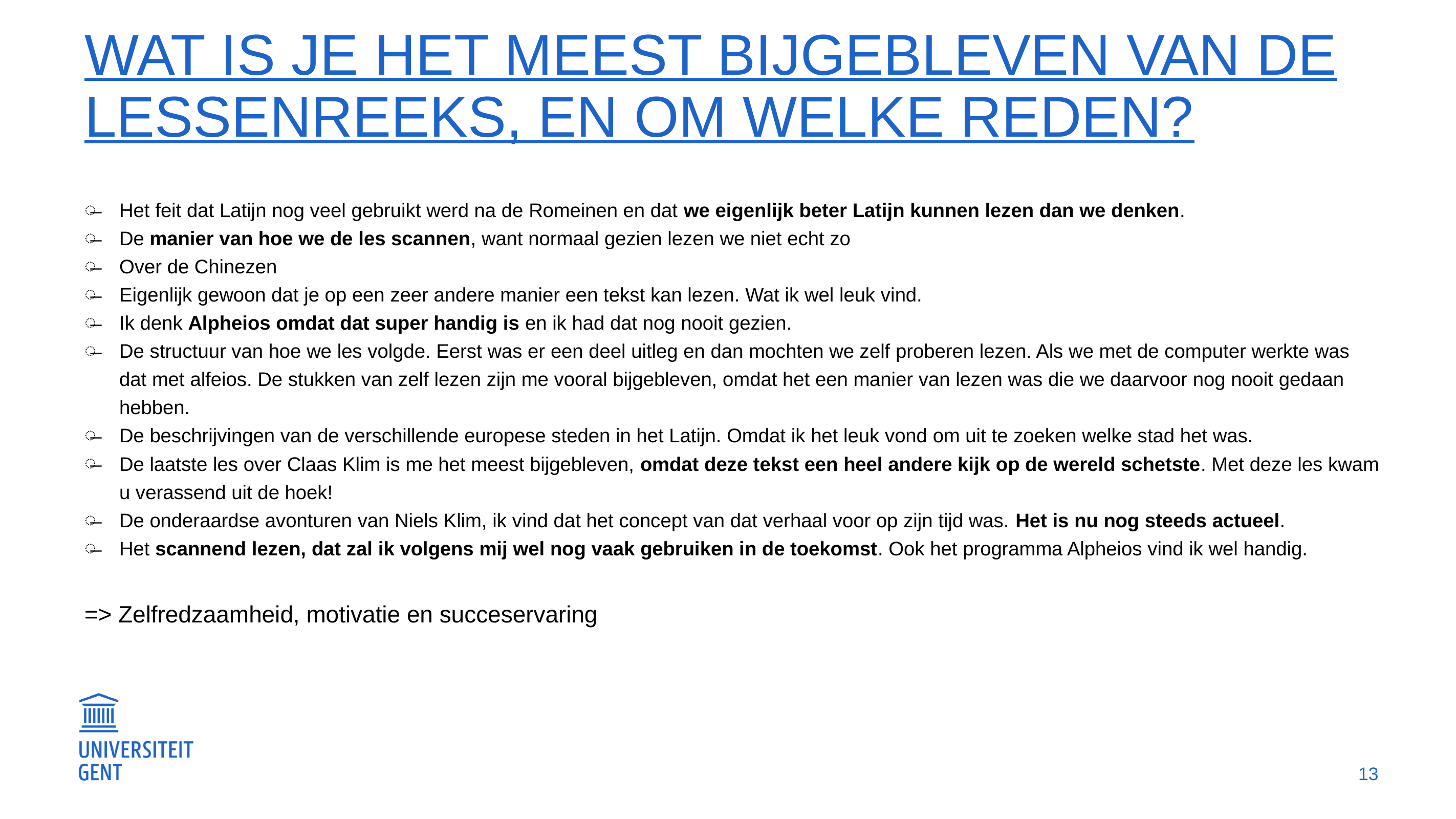

# Wat is je het meest bijgebleven van de lessenreeks, en om welke reden?

Het feit dat Latijn nog veel gebruikt werd na de Romeinen en dat we eigenlijk beter Latijn kunnen lezen dan we denken.
De manier van hoe we de les scannen, want normaal gezien lezen we niet echt zo
Over de Chinezen
Eigenlijk gewoon dat je op een zeer andere manier een tekst kan lezen. Wat ik wel leuk vind.
Ik denk Alpheios omdat dat super handig is en ik had dat nog nooit gezien.
De structuur van hoe we les volgde. Eerst was er een deel uitleg en dan mochten we zelf proberen lezen. Als we met de computer werkte was dat met alfeios. De stukken van zelf lezen zijn me vooral bijgebleven, omdat het een manier van lezen was die we daarvoor nog nooit gedaan hebben.
De beschrijvingen van de verschillende europese steden in het Latijn. Omdat ik het leuk vond om uit te zoeken welke stad het was.
De laatste les over Claas Klim is me het meest bijgebleven, omdat deze tekst een heel andere kijk op de wereld schetste. Met deze les kwam u verassend uit de hoek!
De onderaardse avonturen van Niels Klim, ik vind dat het concept van dat verhaal voor op zijn tijd was. Het is nu nog steeds actueel.
Het scannend lezen, dat zal ik volgens mij wel nog vaak gebruiken in de toekomst. Ook het programma Alpheios vind ik wel handig.

=> Zelfredzaamheid, motivatie en succeservaring
13